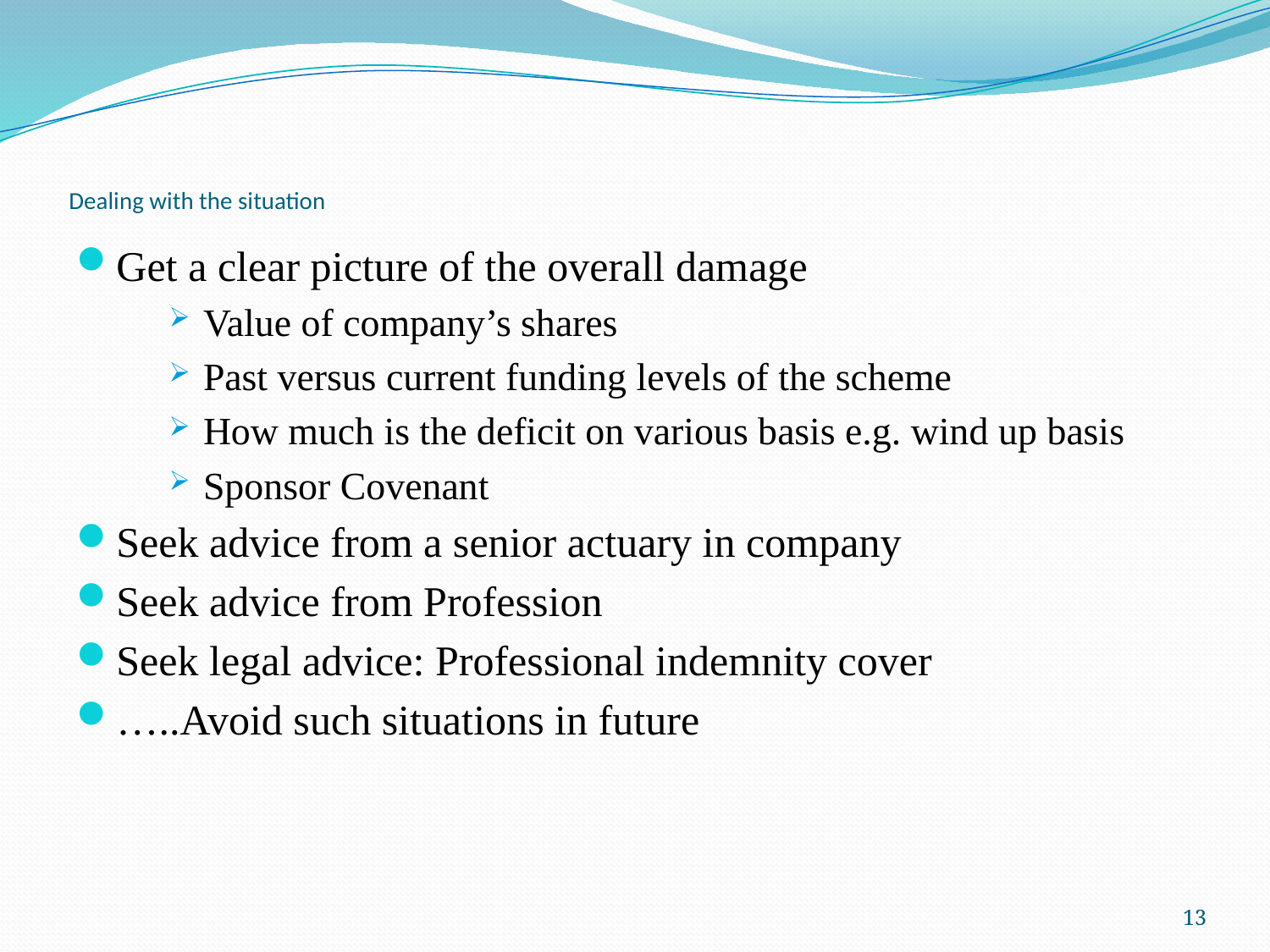

# Dealing with the situation
Get a clear picture of the overall damage
Value of company’s shares
Past versus current funding levels of the scheme
How much is the deficit on various basis e.g. wind up basis
Sponsor Covenant
Seek advice from a senior actuary in company
Seek advice from Profession
Seek legal advice: Professional indemnity cover
…..Avoid such situations in future

13